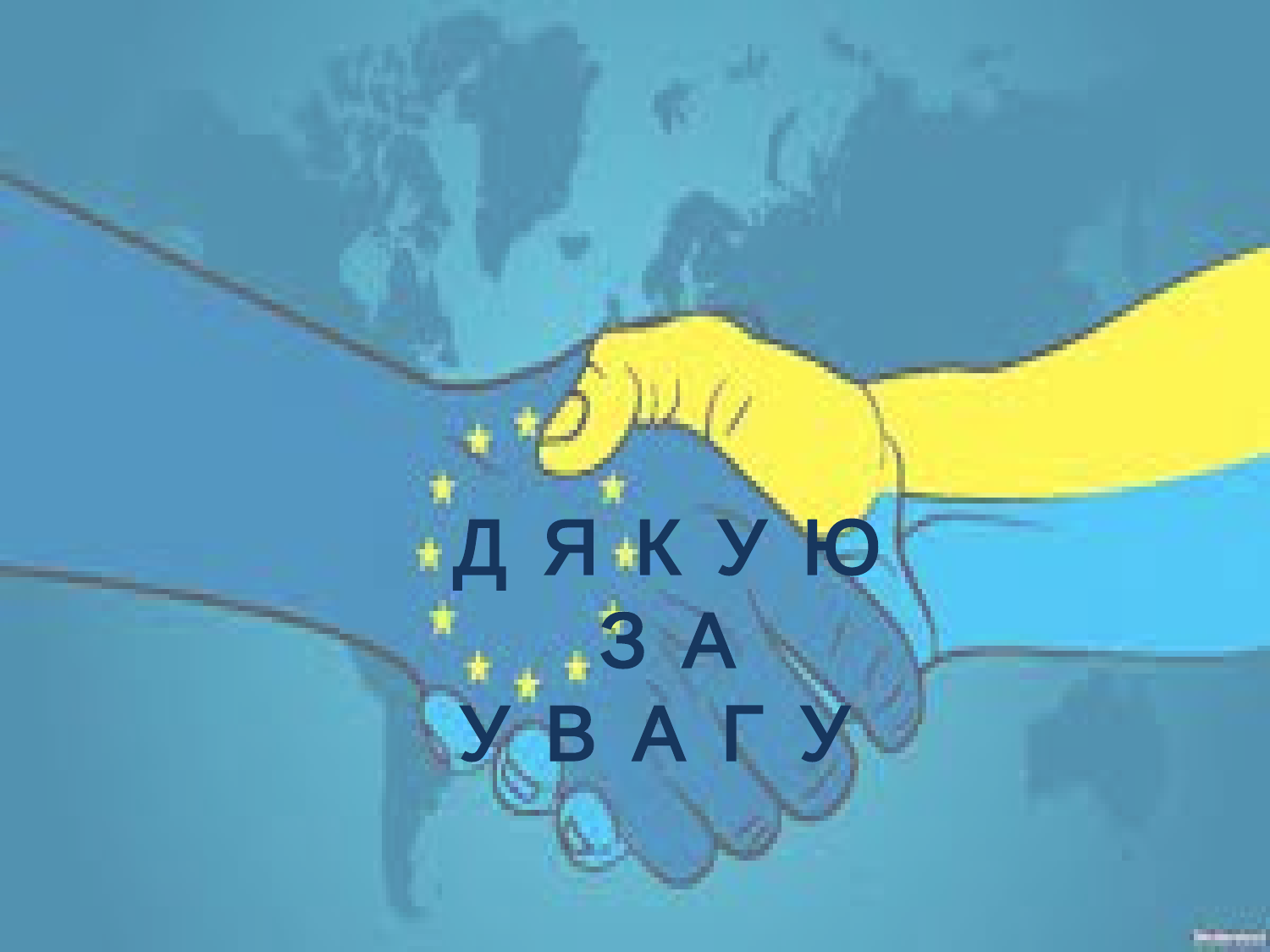

# Д Я К У Ю З А У В А Г У